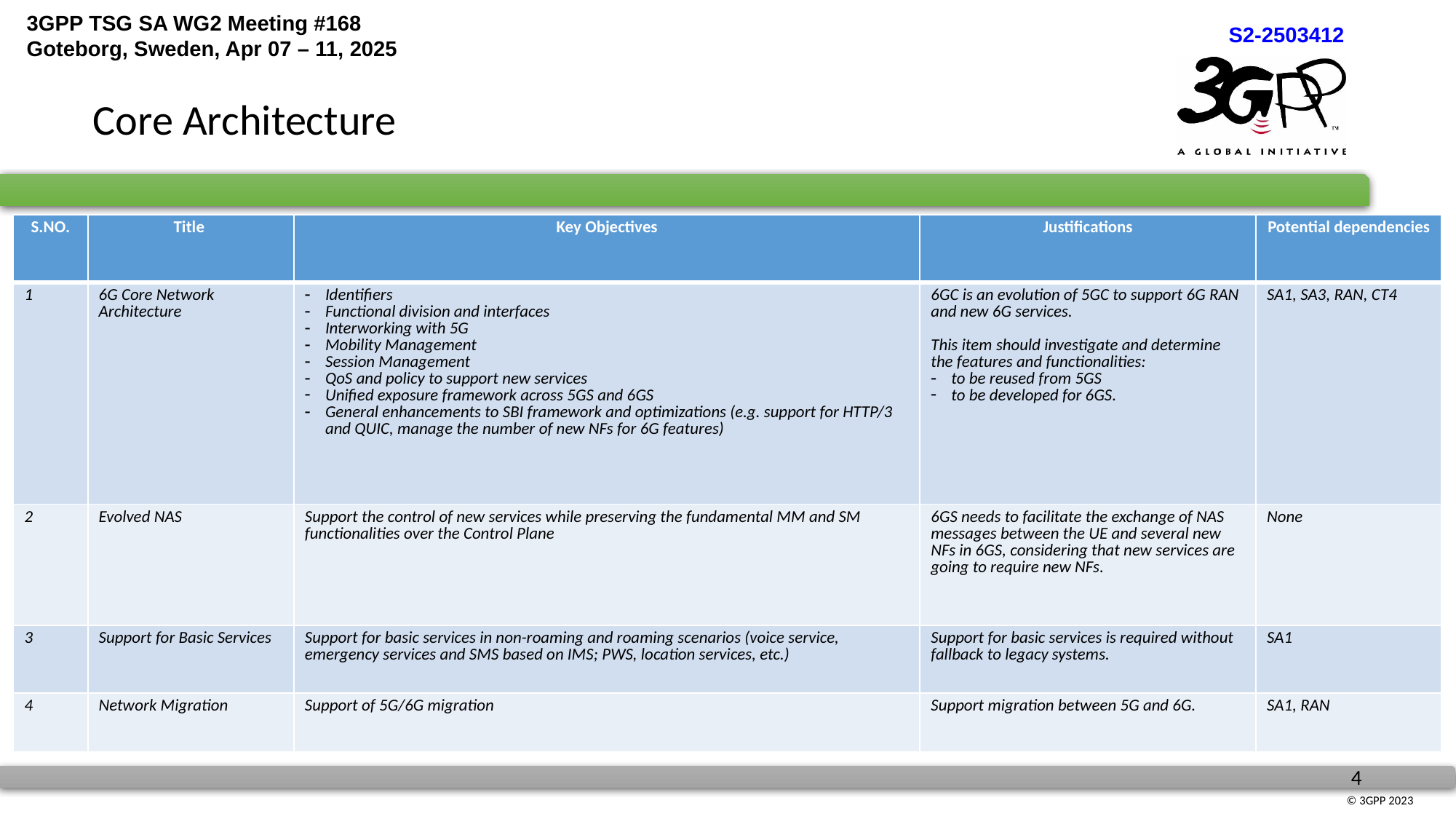

# Core Architecture
| S.NO. | Title | Key Objectives | Justifications | Potential dependencies |
| --- | --- | --- | --- | --- |
| 1 | 6G Core Network Architecture | Identifiers Functional division and interfaces Interworking with 5G Mobility Management Session Management QoS and policy to support new services Unified exposure framework across 5GS and 6GS General enhancements to SBI framework and optimizations (e.g. support for HTTP/3 and QUIC, manage the number of new NFs for 6G features) | 6GC is an evolution of 5GC to support 6G RAN and new 6G services. This item should investigate and determine the features and functionalities: to be reused from 5GS to be developed for 6GS. | SA1, SA3, RAN, CT4 |
| 2 | Evolved NAS | Support the control of new services while preserving the fundamental MM and SM functionalities over the Control Plane | 6GS needs to facilitate the exchange of NAS messages between the UE and several new NFs in 6GS, considering that new services are going to require new NFs. | None |
| 3 | Support for Basic Services | Support for basic services in non-roaming and roaming scenarios (voice service, emergency services and SMS based on IMS; PWS, location services, etc.) | Support for basic services is required without fallback to legacy systems. | SA1 |
| 4 | Network Migration | Support of 5G/6G migration | Support migration between 5G and 6G. | SA1, RAN |